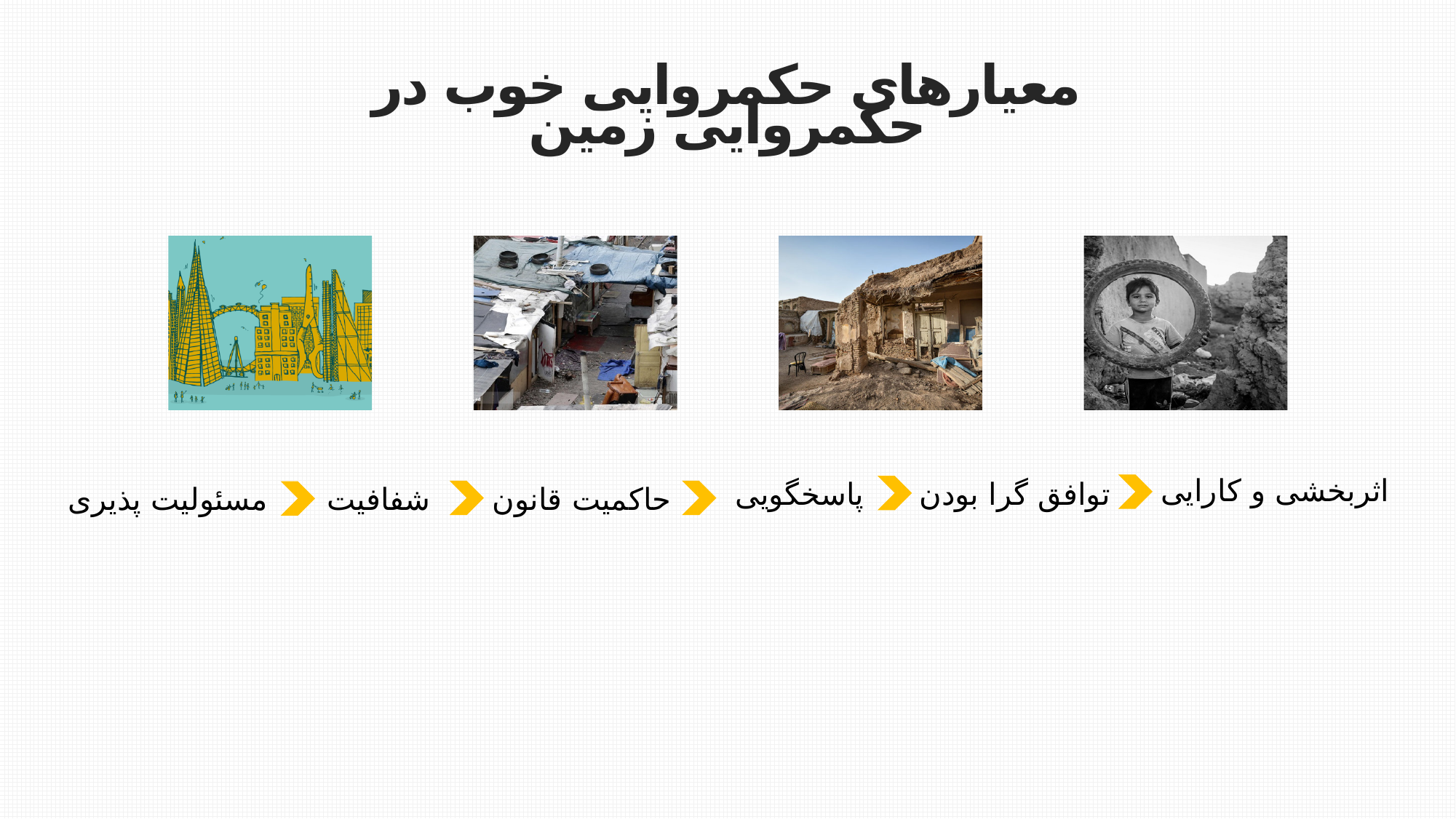

معیارهای حکمروایی خوب در حکمروایی زمین

اثربخشی و کارایی
پاسخگویی
توافق گرا بودن

حاکمیت قانون

مسئولیت پذیری
شفافیت